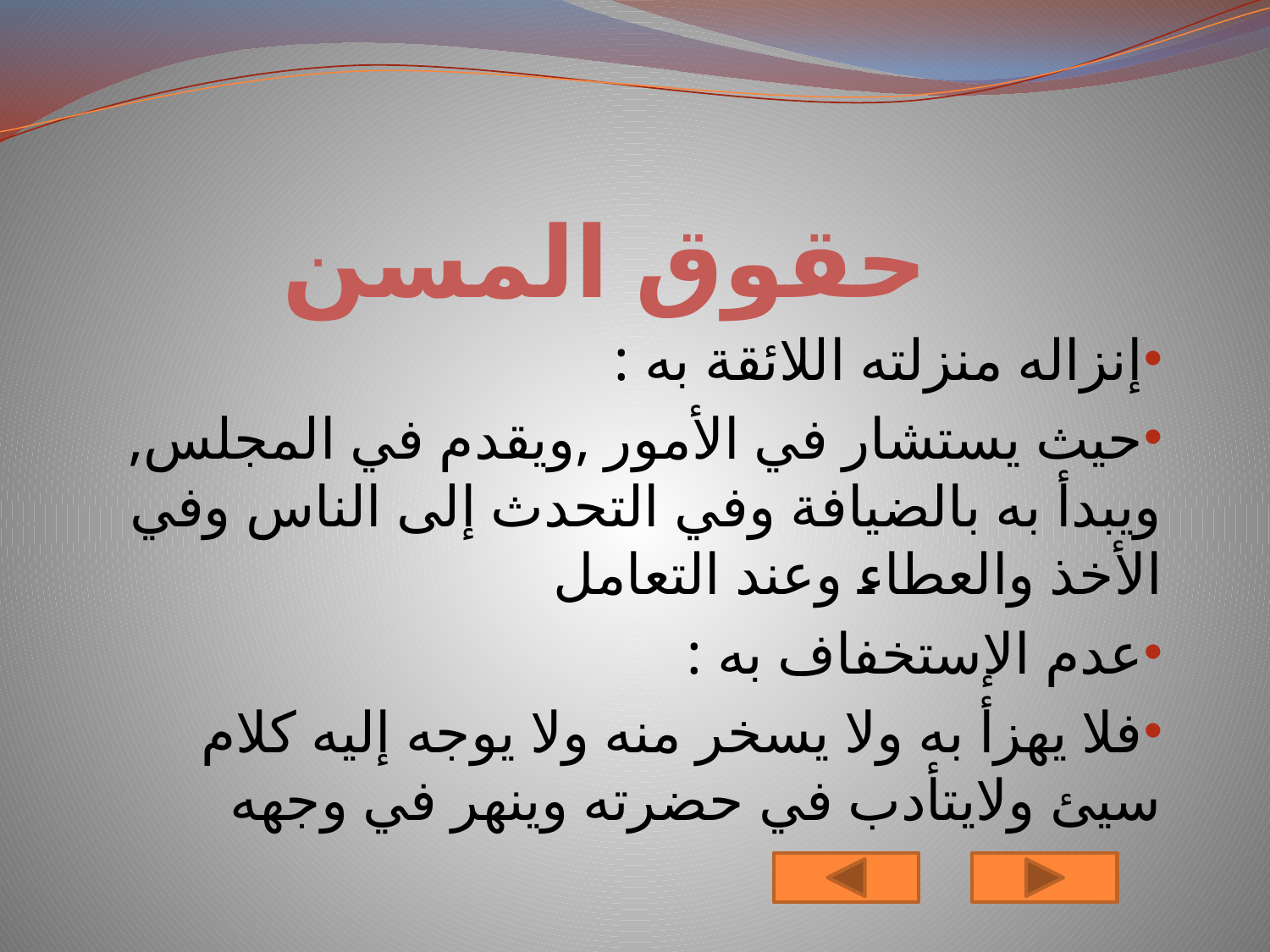

# حقوق المسن
إنزاله منزلته اللائقة به :
حيث يستشار في الأمور ,ويقدم في المجلس, ويبدأ به بالضيافة وفي التحدث إلى الناس وفي الأخذ والعطاء وعند التعامل
عدم الإستخفاف به :
فلا يهزأ به ولا يسخر منه ولا يوجه إليه كلام سيئ ولايتأدب في حضرته وينهر في وجهه